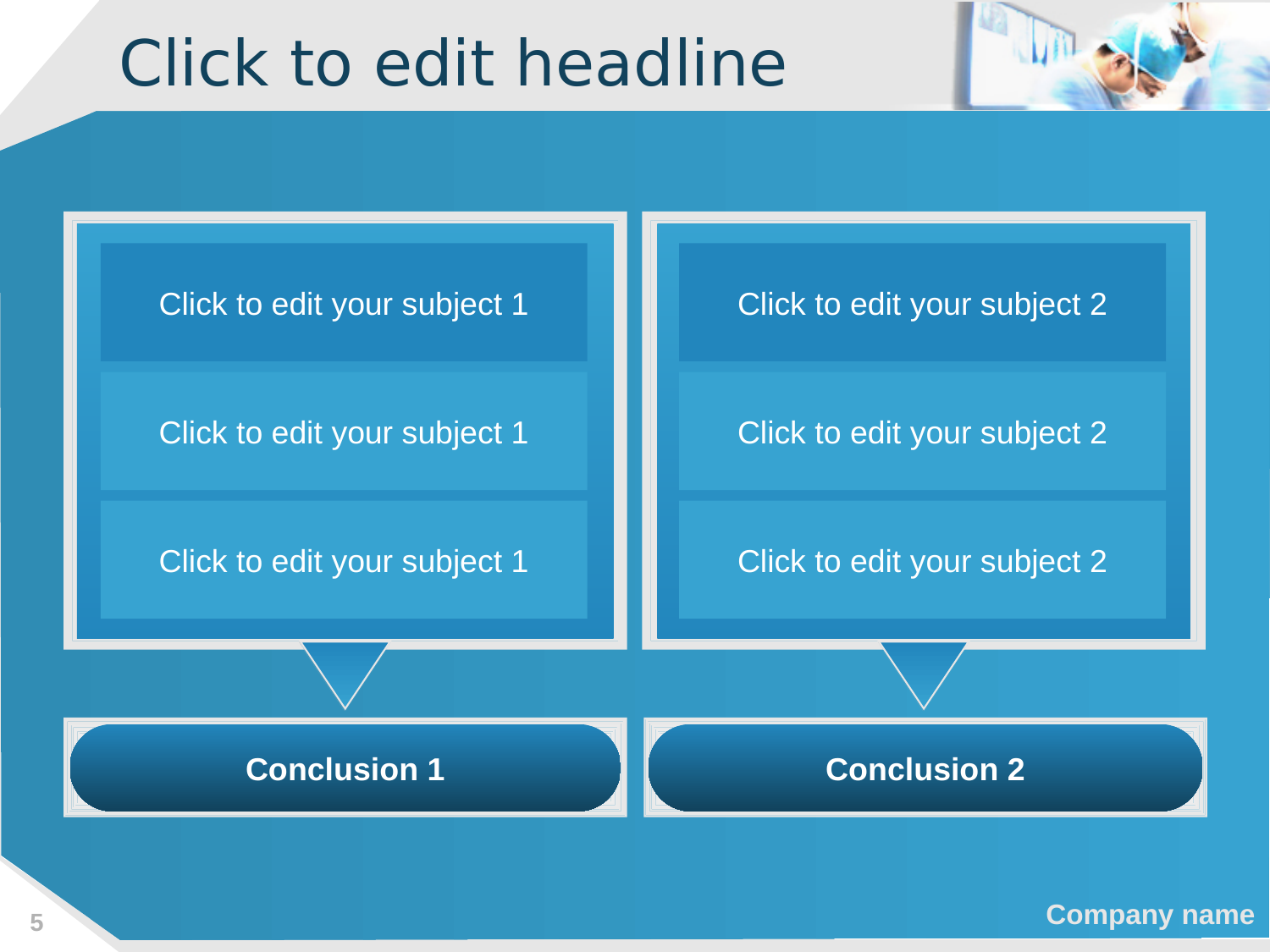

# Click to edit headline

Click to edit your subject 1
Click to edit your subject 2
Click to edit your subject 1
Click to edit your subject 2
Click to edit your subject 1
Click to edit your subject 2

Conclusion 1
Conclusion 2
5